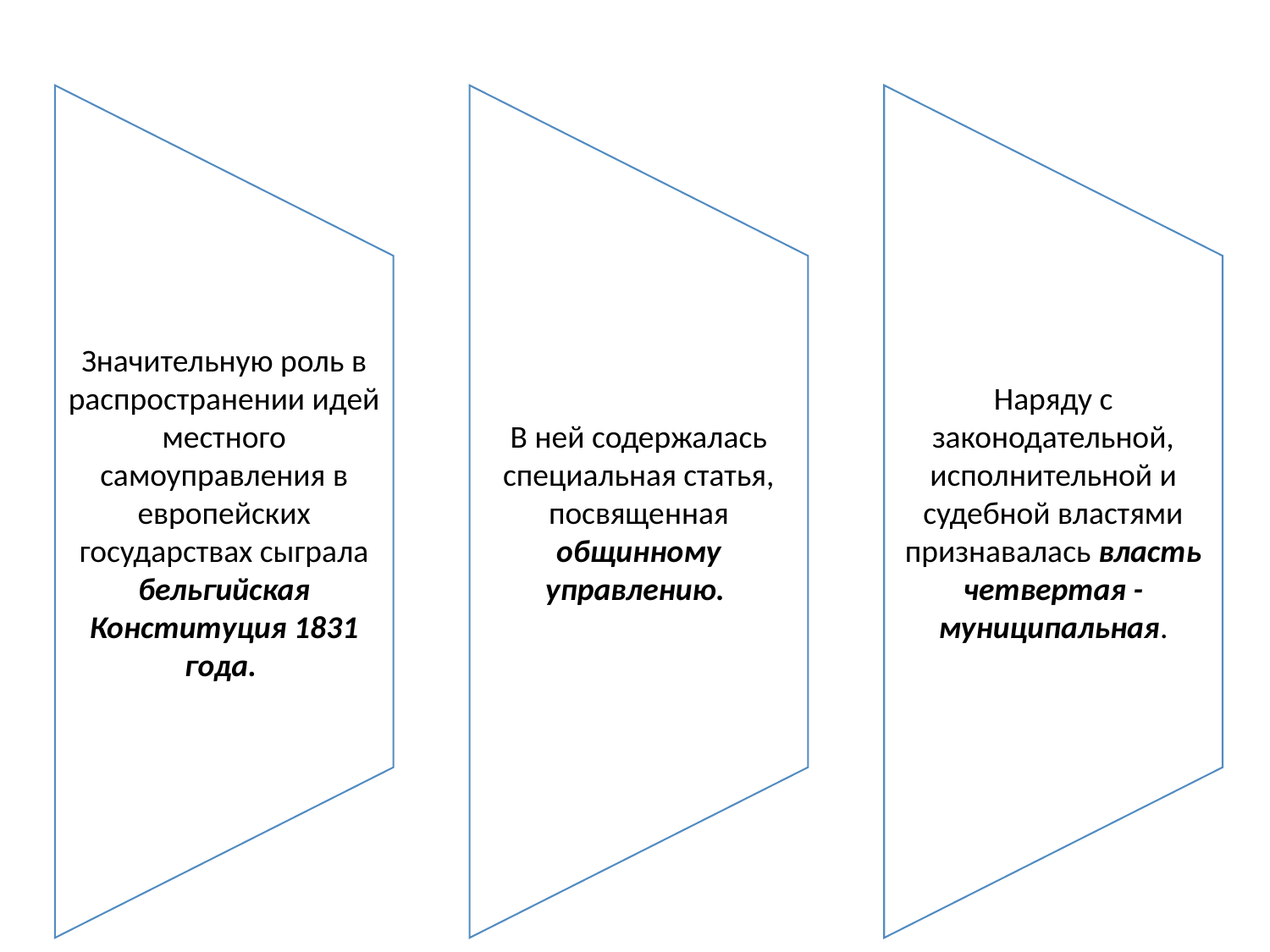

Значительную роль в распространении идей местного самоуправления в европейских государствах сыграла бельгийская Конституция 1831 года.
В ней содержалась специальная статья, посвященная общинному управлению.
Наряду с законодательной, исполнительной и судебной властями признавалась власть четвертая - муниципальная.